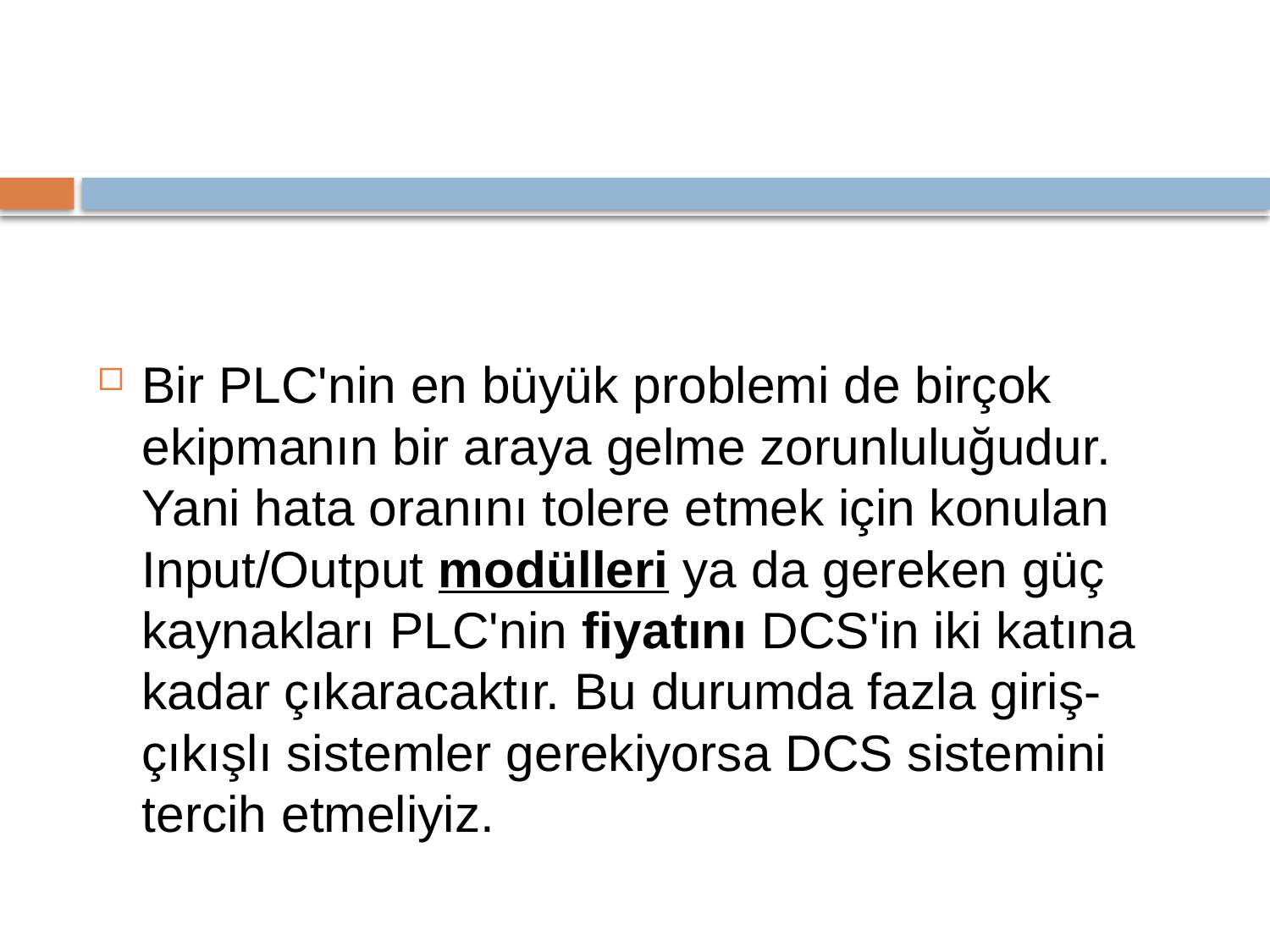

#
Bir PLC'nin en büyük problemi de birçok ekipmanın bir araya gelme zorunluluğudur. Yani hata oranını tolere etmek için konulan Input/Output modülleri ya da gereken güç kaynakları PLC'nin fiyatını DCS'in iki katına kadar çıkaracaktır. Bu durumda fazla giriş-çıkışlı sistemler gerekiyorsa DCS sistemini tercih etmeliyiz.